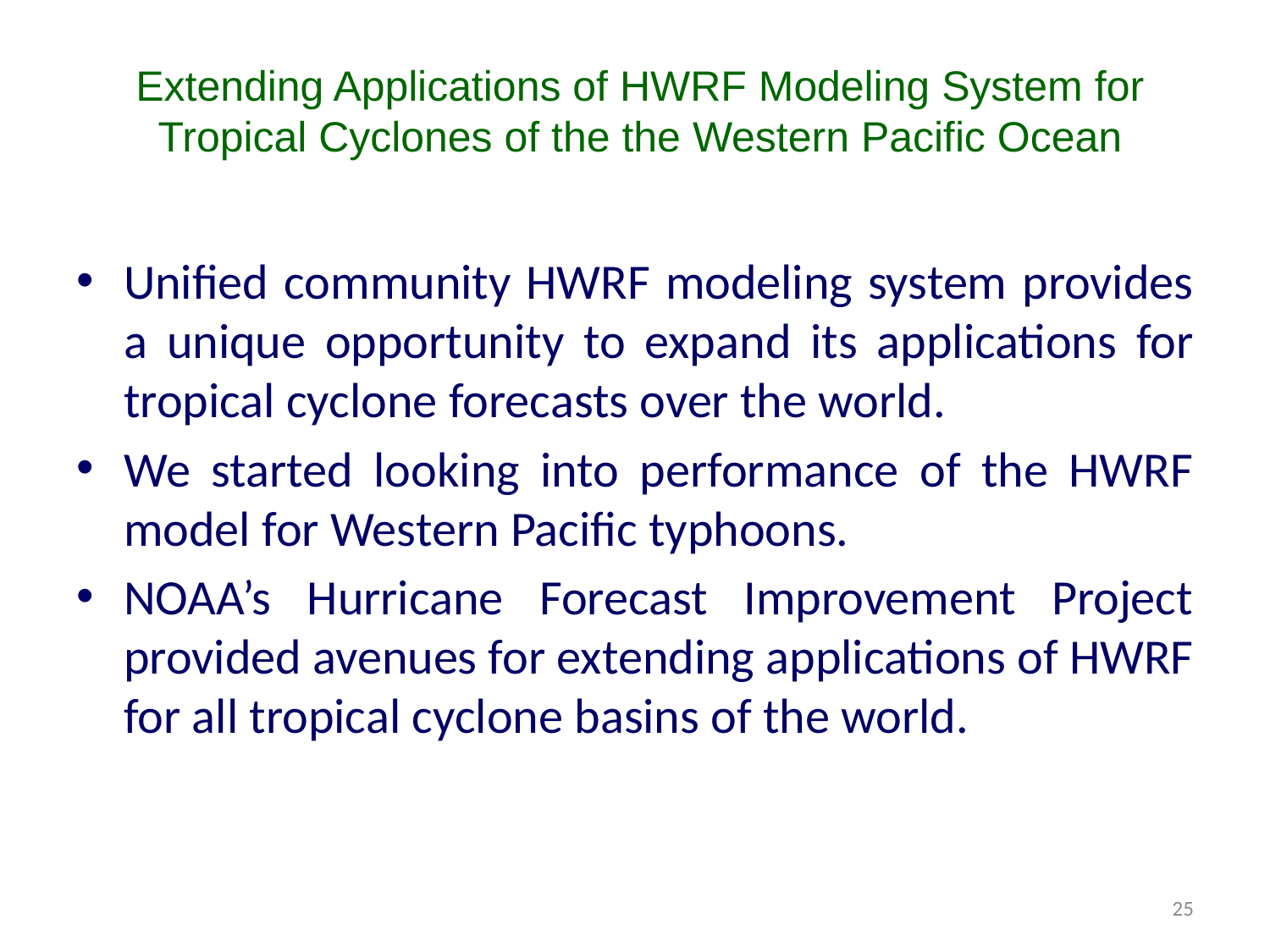

Extending Applications of HWRF Modeling System for Tropical Cyclones of the the Western Pacific Ocean
Unified community HWRF modeling system provides a unique opportunity to expand its applications for tropical cyclone forecasts over the world.
We started looking into performance of the HWRF model for Western Pacific typhoons.
NOAA’s Hurricane Forecast Improvement Project provided avenues for extending applications of HWRF for all tropical cyclone basins of the world.
25